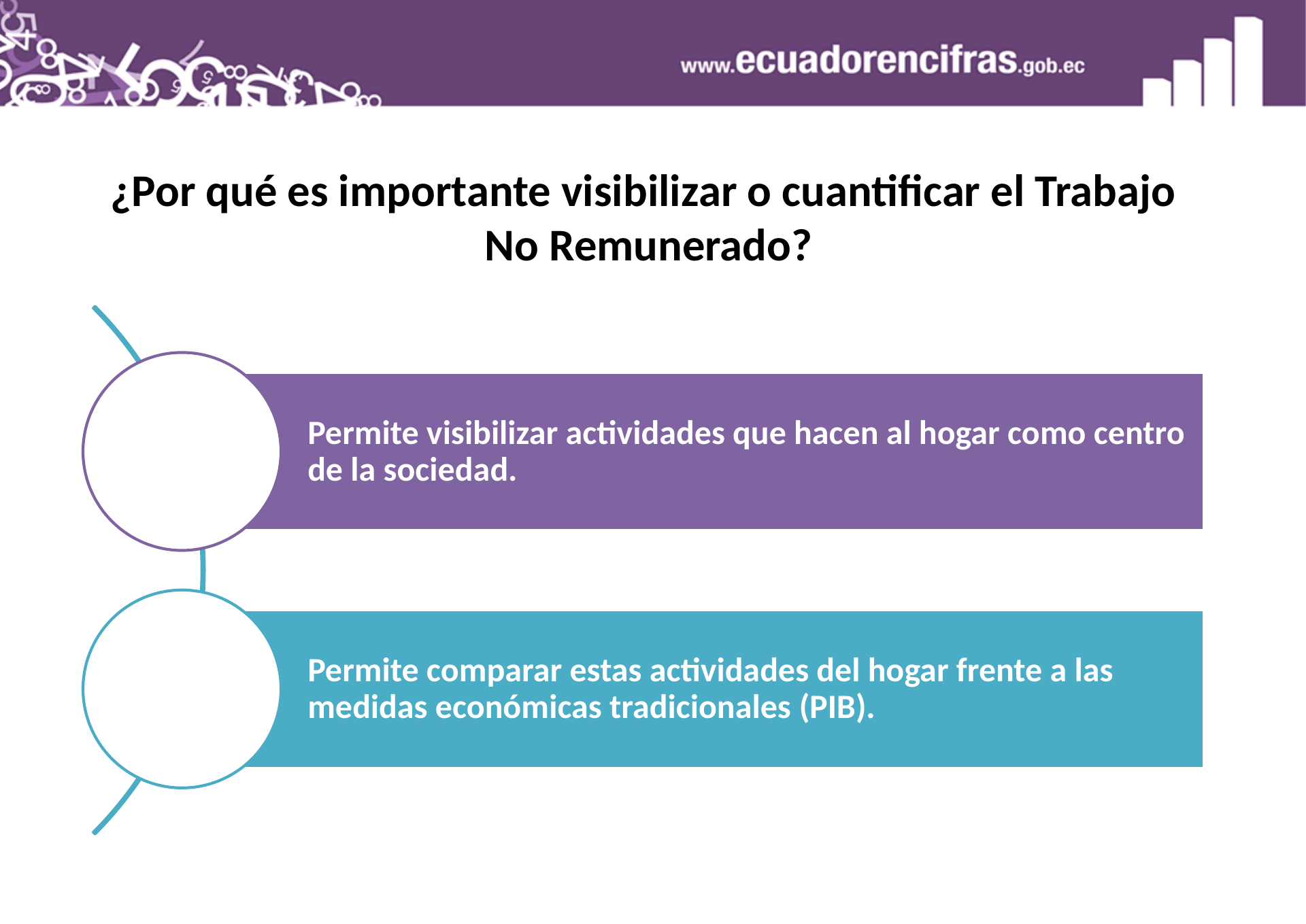

¿Por qué es importante visibilizar o cuantificar el Trabajo
No Remunerado?
Permite visibilizar actividades que hacen al hogar como centro de la sociedad.
Permite comparar estas actividades del hogar frente a las medidas económicas tradicionales (PIB).